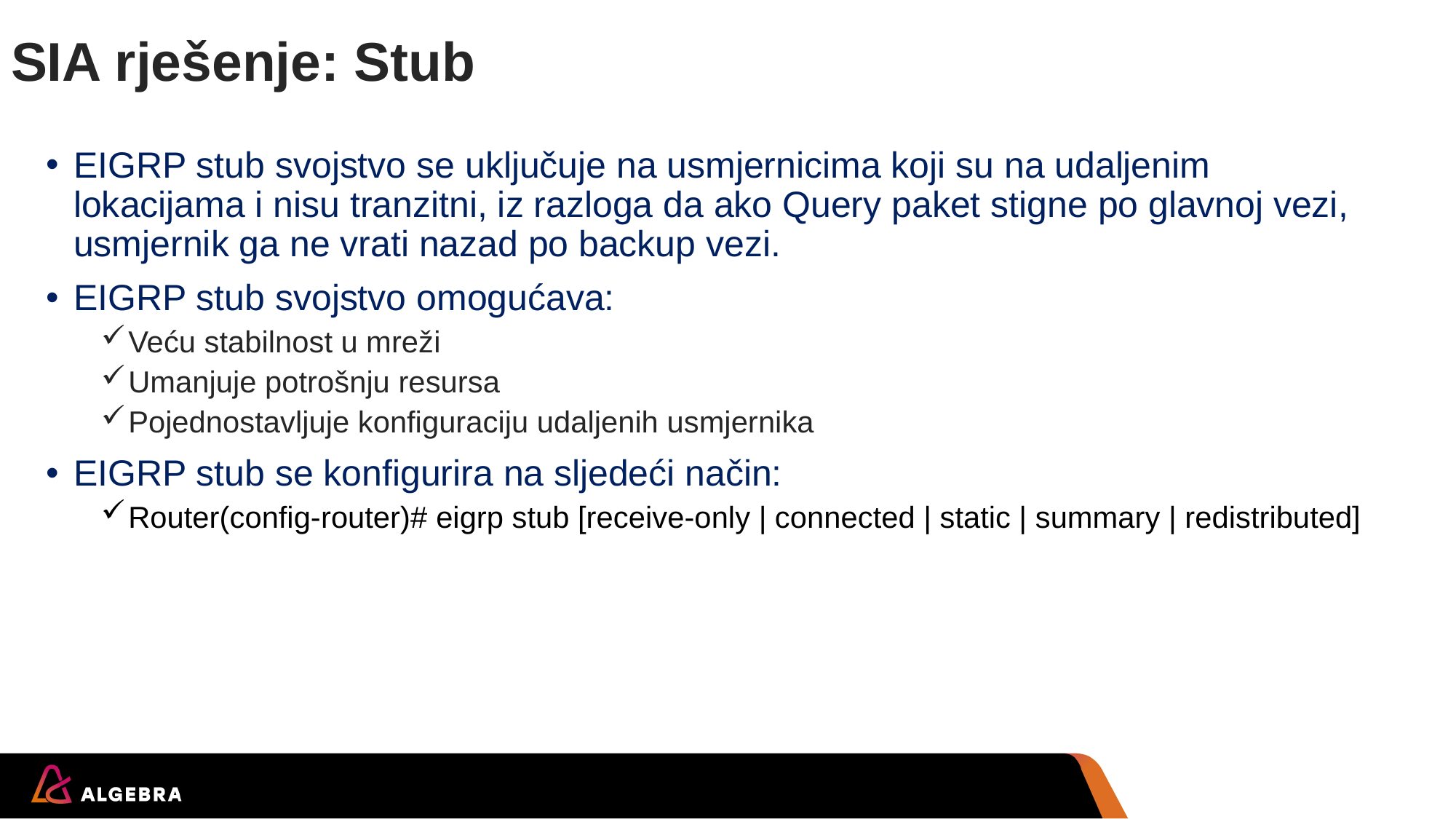

# SIA rješenje: Stub
EIGRP stub svojstvo se uključuje na usmjernicima koji su na udaljenim lokacijama i nisu tranzitni, iz razloga da ako Query paket stigne po glavnoj vezi, usmjernik ga ne vrati nazad po backup vezi.
EIGRP stub svojstvo omogućava:
Veću stabilnost u mreži
Umanjuje potrošnju resursa
Pojednostavljuje konfiguraciju udaljenih usmjernika
EIGRP stub se konfigurira na sljedeći način:
Router(config-router)# eigrp stub [receive-only | connected | static | summary | redistributed]